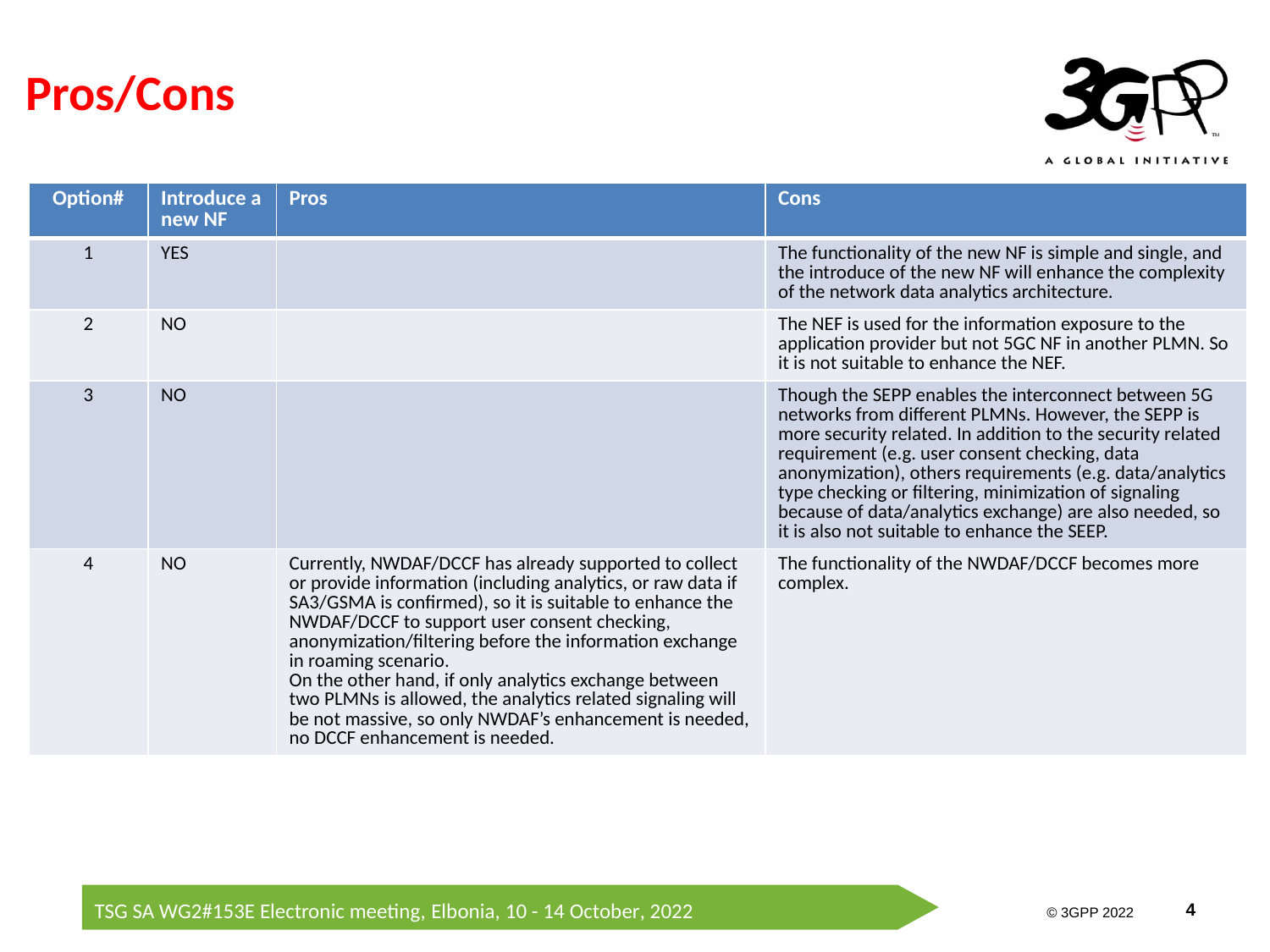

# Pros/Cons
| Option# | Introduce a new NF | Pros | Cons |
| --- | --- | --- | --- |
| 1 | YES |  | The functionality of the new NF is simple and single, and the introduce of the new NF will enhance the complexity of the network data analytics architecture. |
| 2 | NO |  | The NEF is used for the information exposure to the application provider but not 5GC NF in another PLMN. So it is not suitable to enhance the NEF. |
| 3 | NO |  | Though the SEPP enables the interconnect between 5G networks from different PLMNs. However, the SEPP is more security related. In addition to the security related requirement (e.g. user consent checking, data anonymization), others requirements (e.g. data/analytics type checking or filtering, minimization of signaling because of data/analytics exchange) are also needed, so it is also not suitable to enhance the SEEP. |
| 4 | NO | Currently, NWDAF/DCCF has already supported to collect or provide information (including analytics, or raw data if SA3/GSMA is confirmed), so it is suitable to enhance the NWDAF/DCCF to support user consent checking, anonymization/filtering before the information exchange in roaming scenario. On the other hand, if only analytics exchange between two PLMNs is allowed, the analytics related signaling will be not massive, so only NWDAF’s enhancement is needed, no DCCF enhancement is needed. | The functionality of the NWDAF/DCCF becomes more complex. |